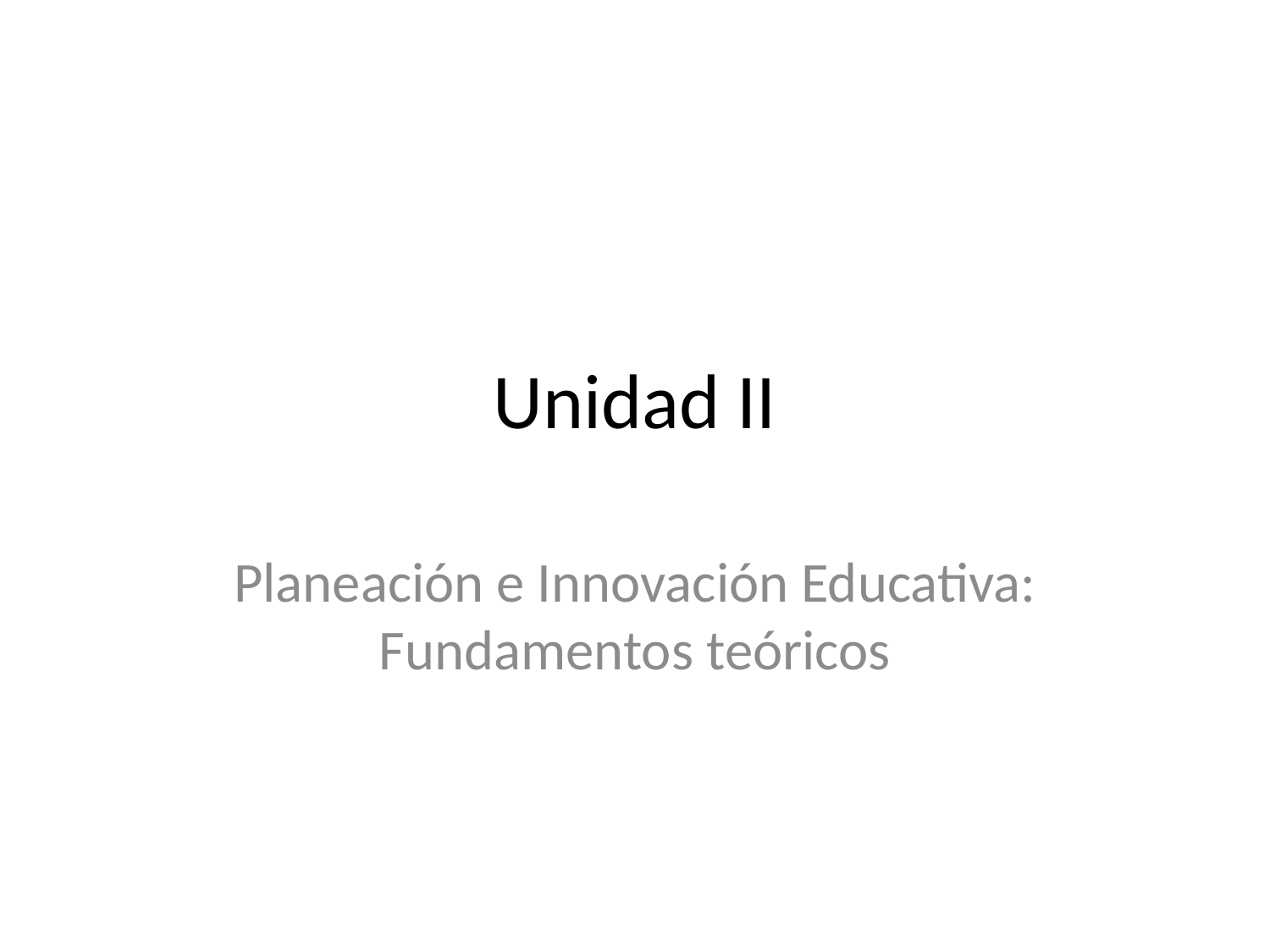

# Unidad II
Planeación e Innovación Educativa: Fundamentos teóricos